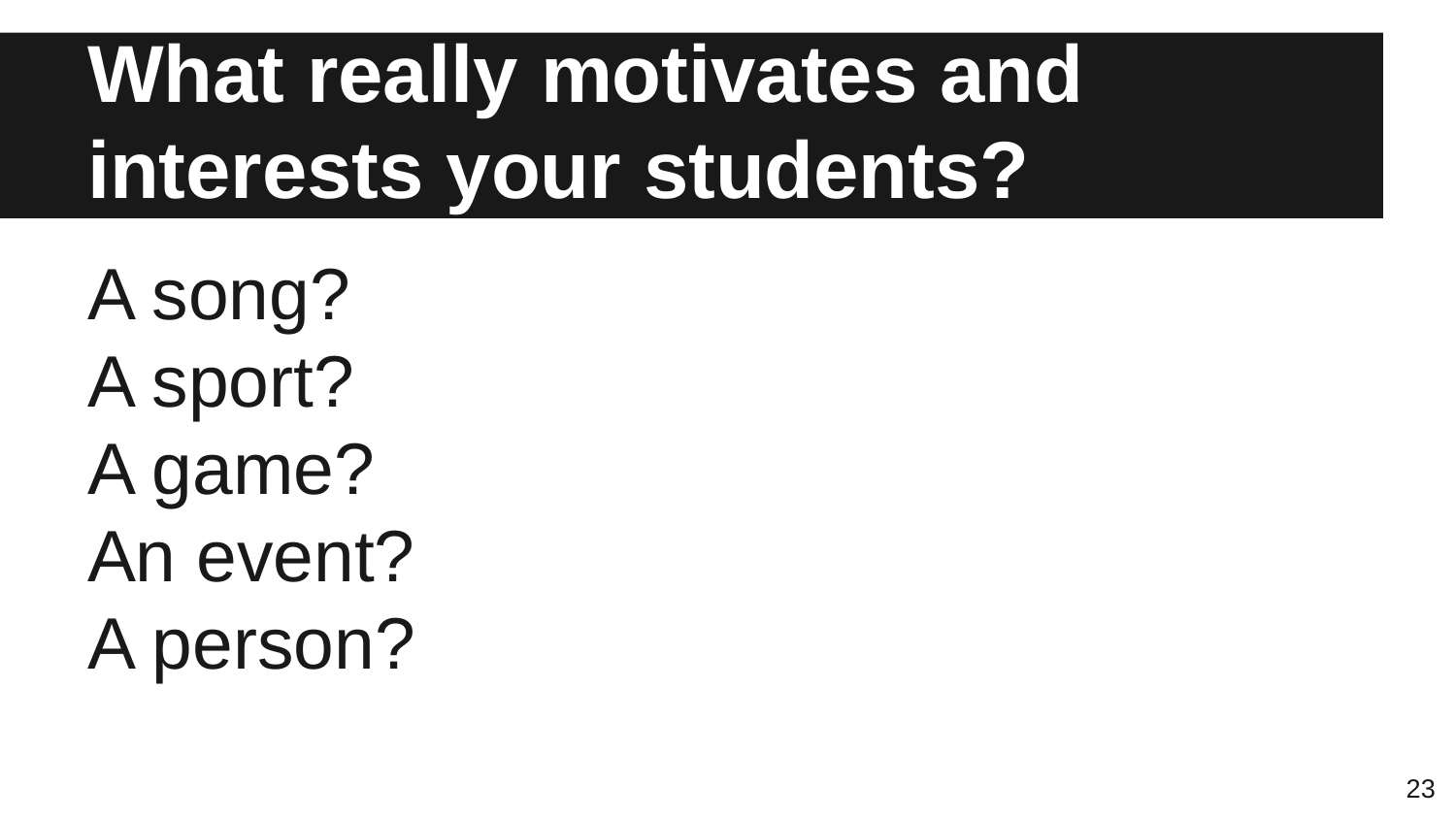

# What really motivates and interests your students?
A song?
A sport?
A game?
An event?
A person?

23